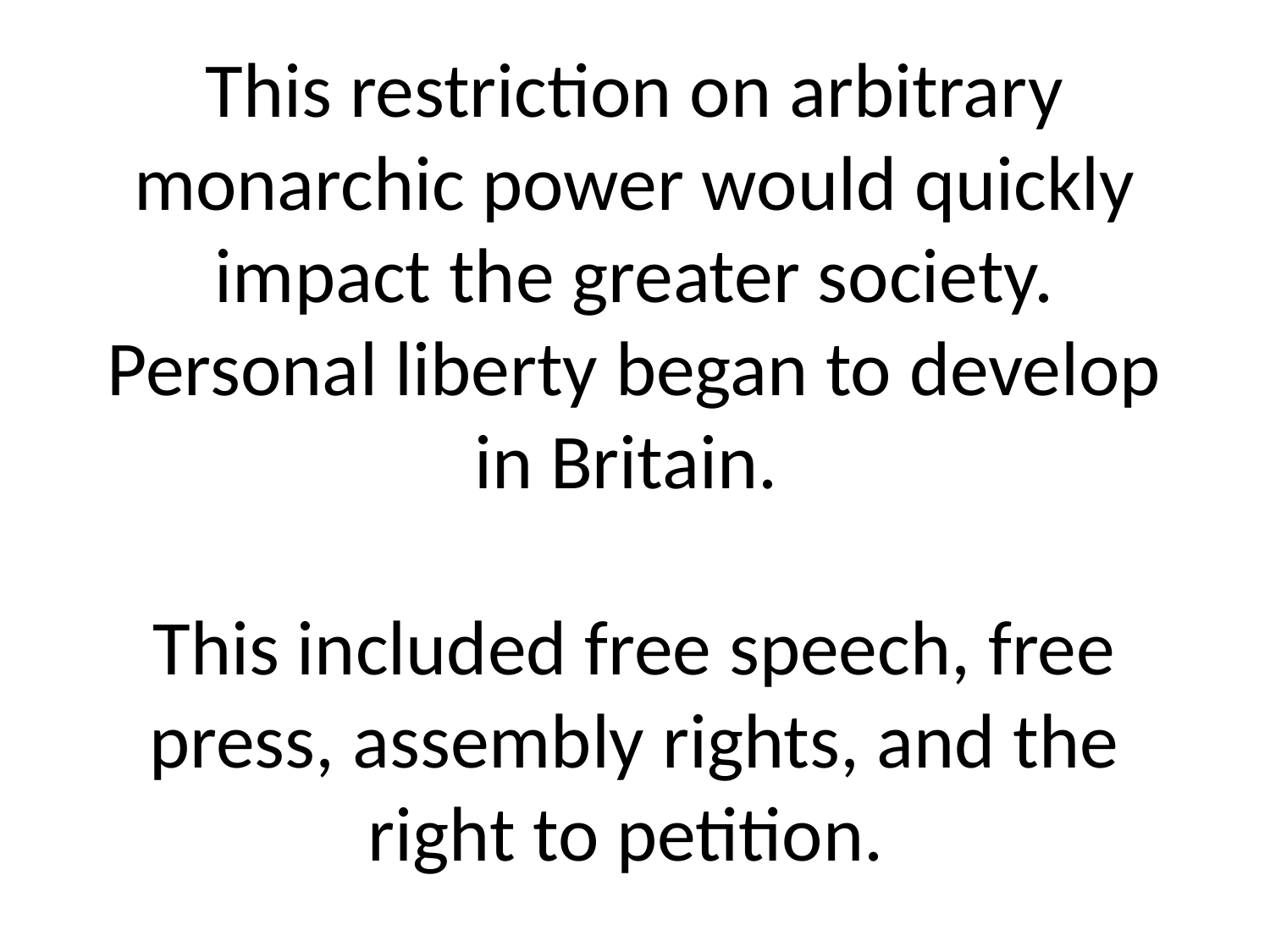

# This restriction on arbitrary monarchic power would quickly impact the greater society. Personal liberty began to develop in Britain. This included free speech, free press, assembly rights, and the right to petition.